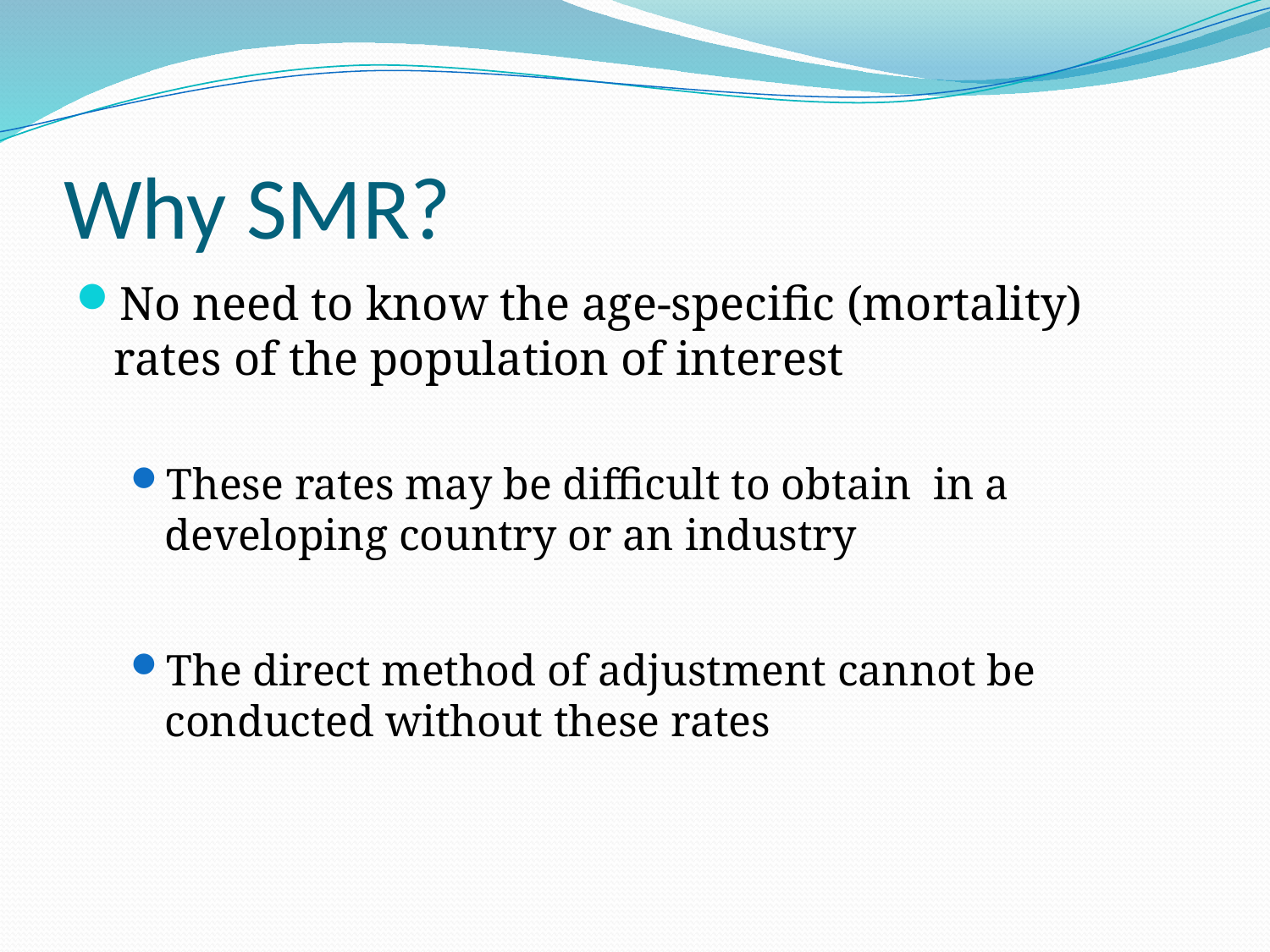

# Why SMR?
No need to know the age-specific (mortality) rates of the population of interest

These rates may be difficult to obtain  in a developing country or an industry

The direct method of adjustment cannot be conducted without these rates